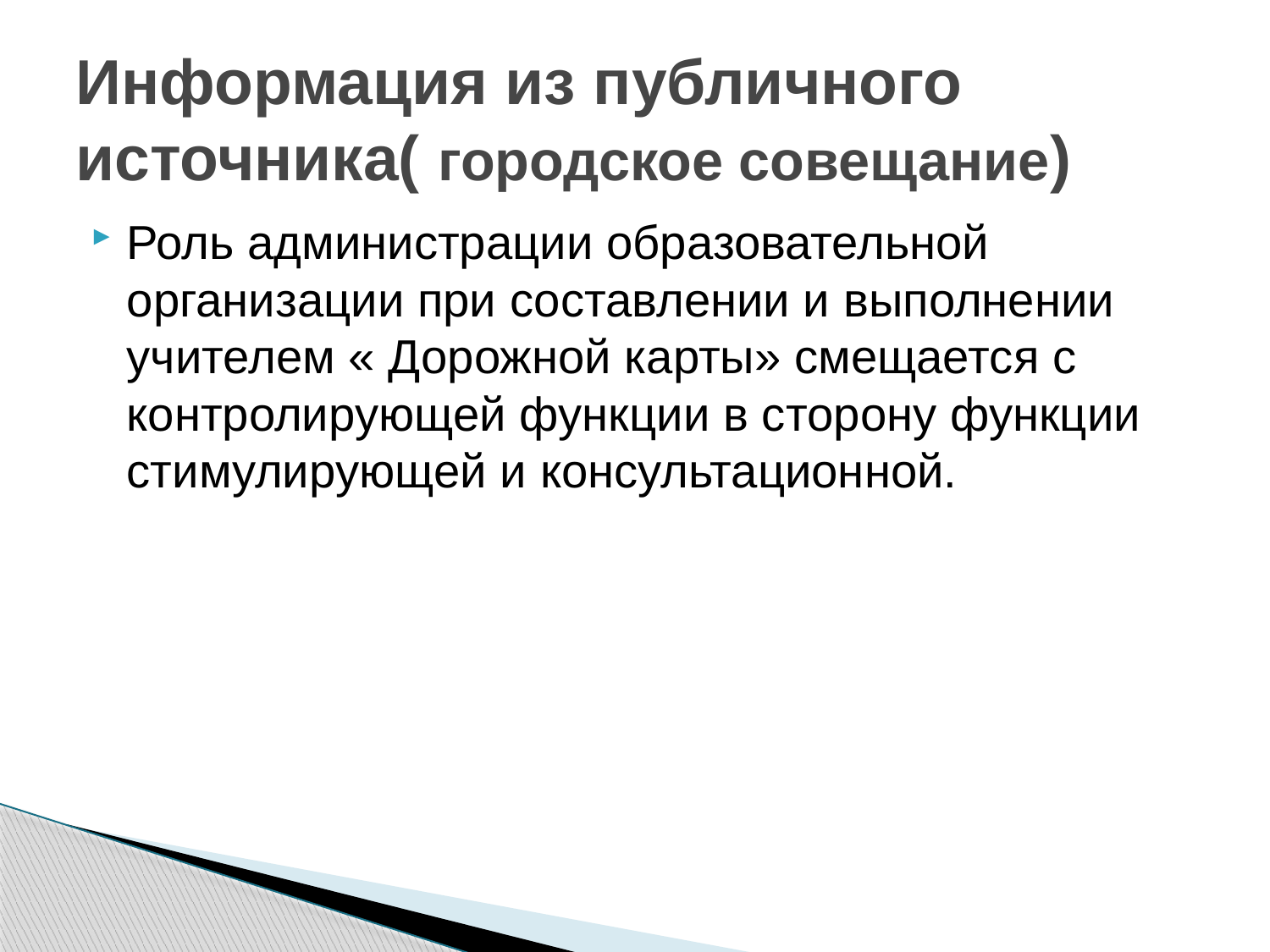

# Информация из публичного источника( городское совещание)
Роль администрации образовательной организации при составлении и выполнении учителем « Дорожной карты» смещается с контролирующей функции в сторону функции стимулирующей и консультационной.